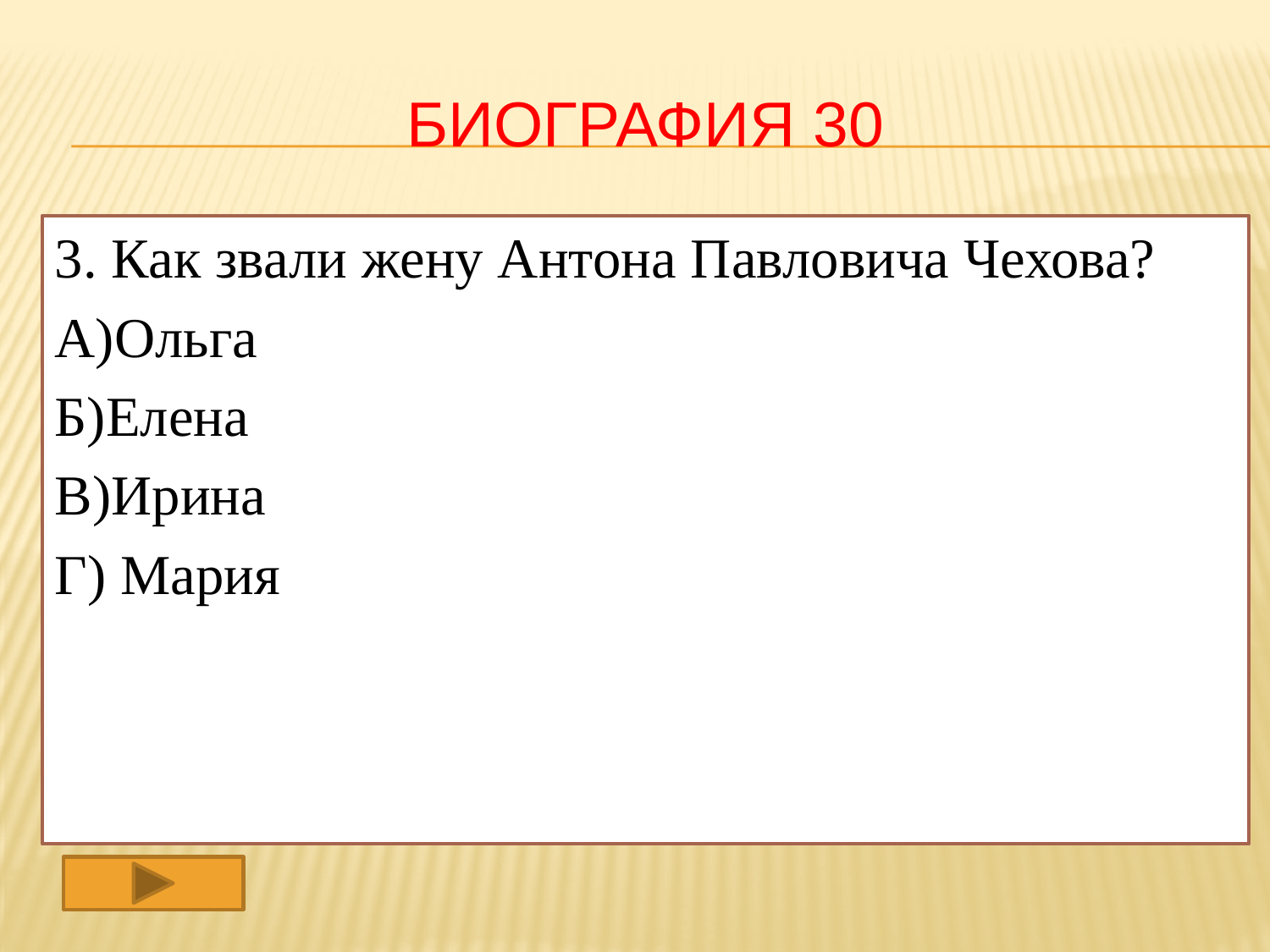

# Биография 30
3. Как звали жену Антона Павловича Чехова?
А)Ольга
Б)Елена
В)Ирина
Г) Мария